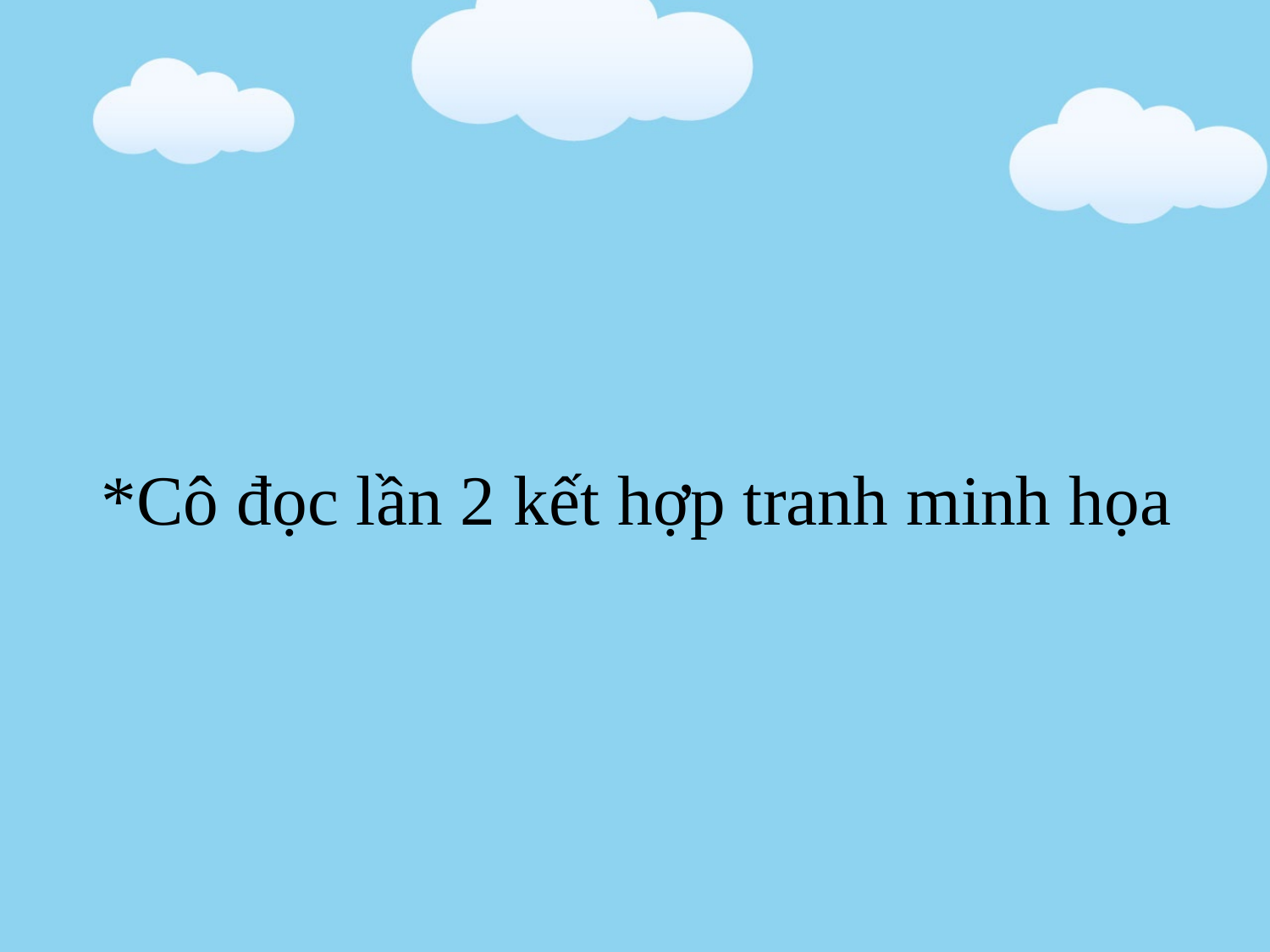

# *Cô đọc lần 2 kết hợp tranh minh họa